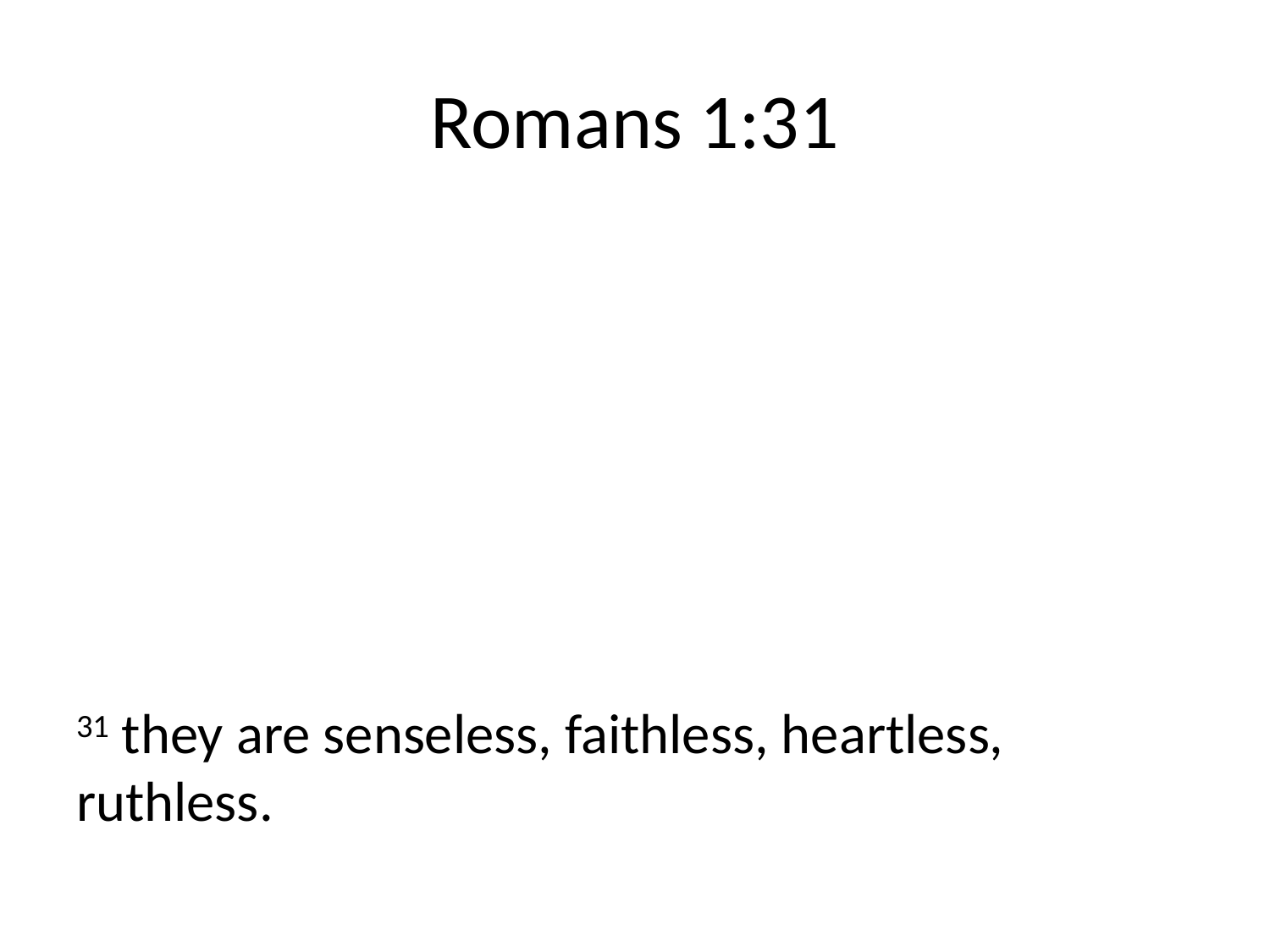

# Romans 1:31

31 they are senseless, faithless, heartless, ruthless.